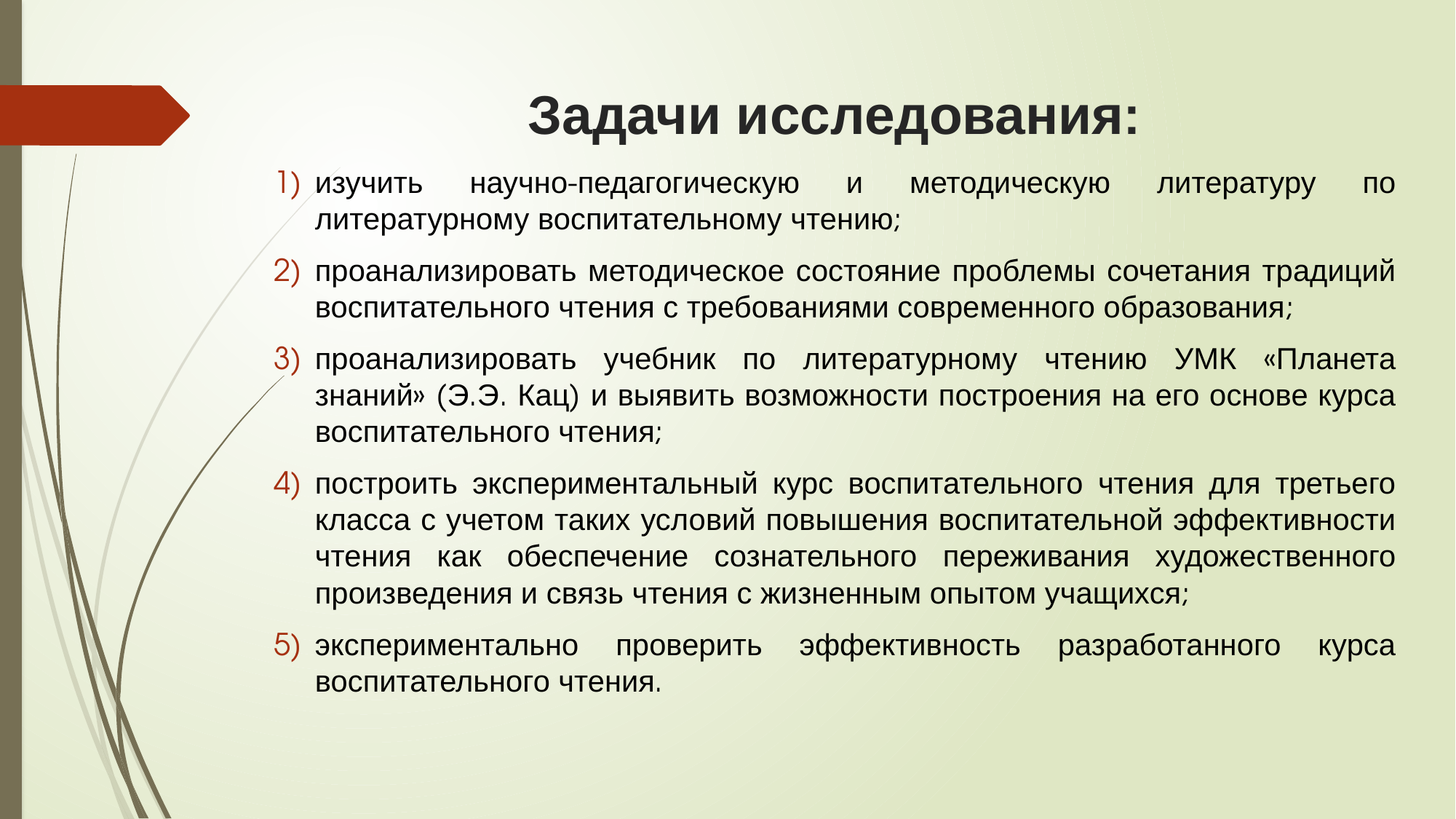

# Задачи исследования:
изучить научно-педагогическую и методическую литературу по литературному воспитательному чтению;
проанализировать методическое состояние проблемы сочетания традиций воспитательного чтения с требованиями современного образования;
проанализировать учебник по литературному чтению УМК «Планета знаний» (Э.Э. Кац) и выявить возможности построения на его основе курса воспитательного чтения;
построить экспериментальный курс воспитательного чтения для третьего класса с учетом таких условий повышения воспитательной эффективности чтения как обеспечение сознательного переживания художественного произведения и связь чтения с жизненным опытом учащихся;
экспериментально проверить эффективность разработанного курса воспитательного чтения.